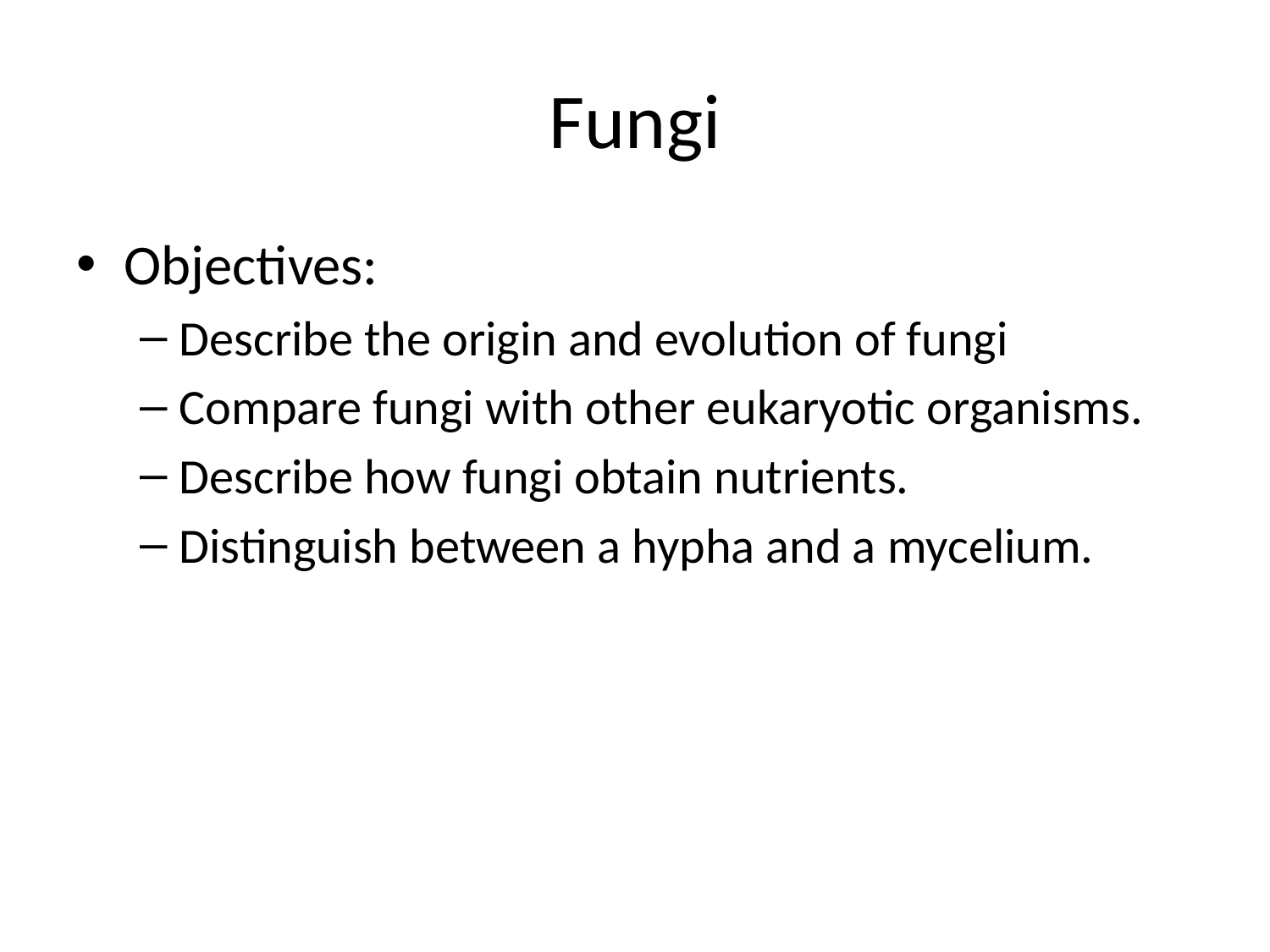

# Fungi
Objectives:
Describe the origin and evolution of fungi
Compare fungi with other eukaryotic organisms.
Describe how fungi obtain nutrients.
Distinguish between a hypha and a mycelium.